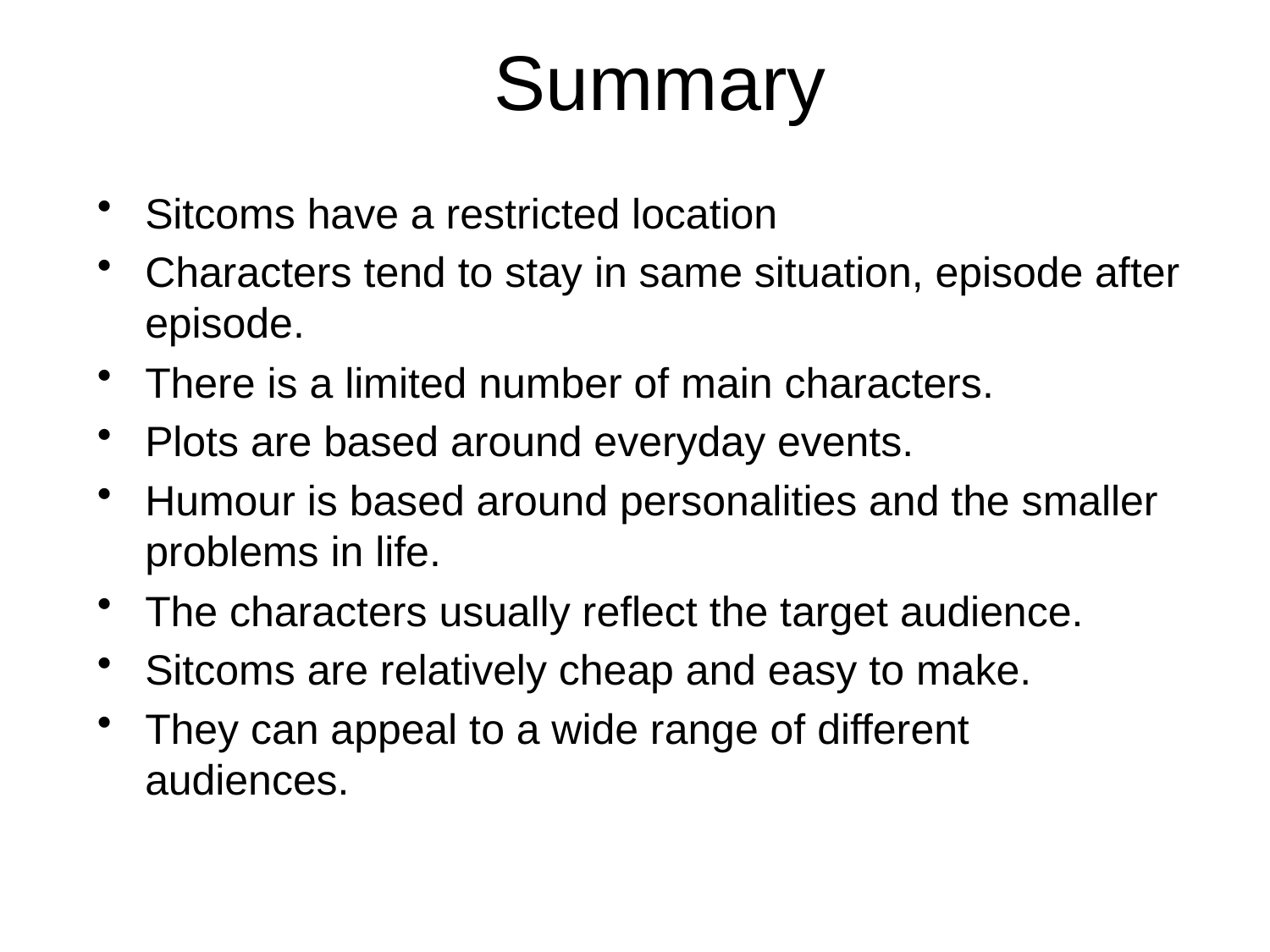

# Summary
Sitcoms have a restricted location
Characters tend to stay in same situation, episode after episode.
There is a limited number of main characters.
Plots are based around everyday events.
Humour is based around personalities and the smaller problems in life.
The characters usually reflect the target audience.
Sitcoms are relatively cheap and easy to make.
They can appeal to a wide range of different audiences.